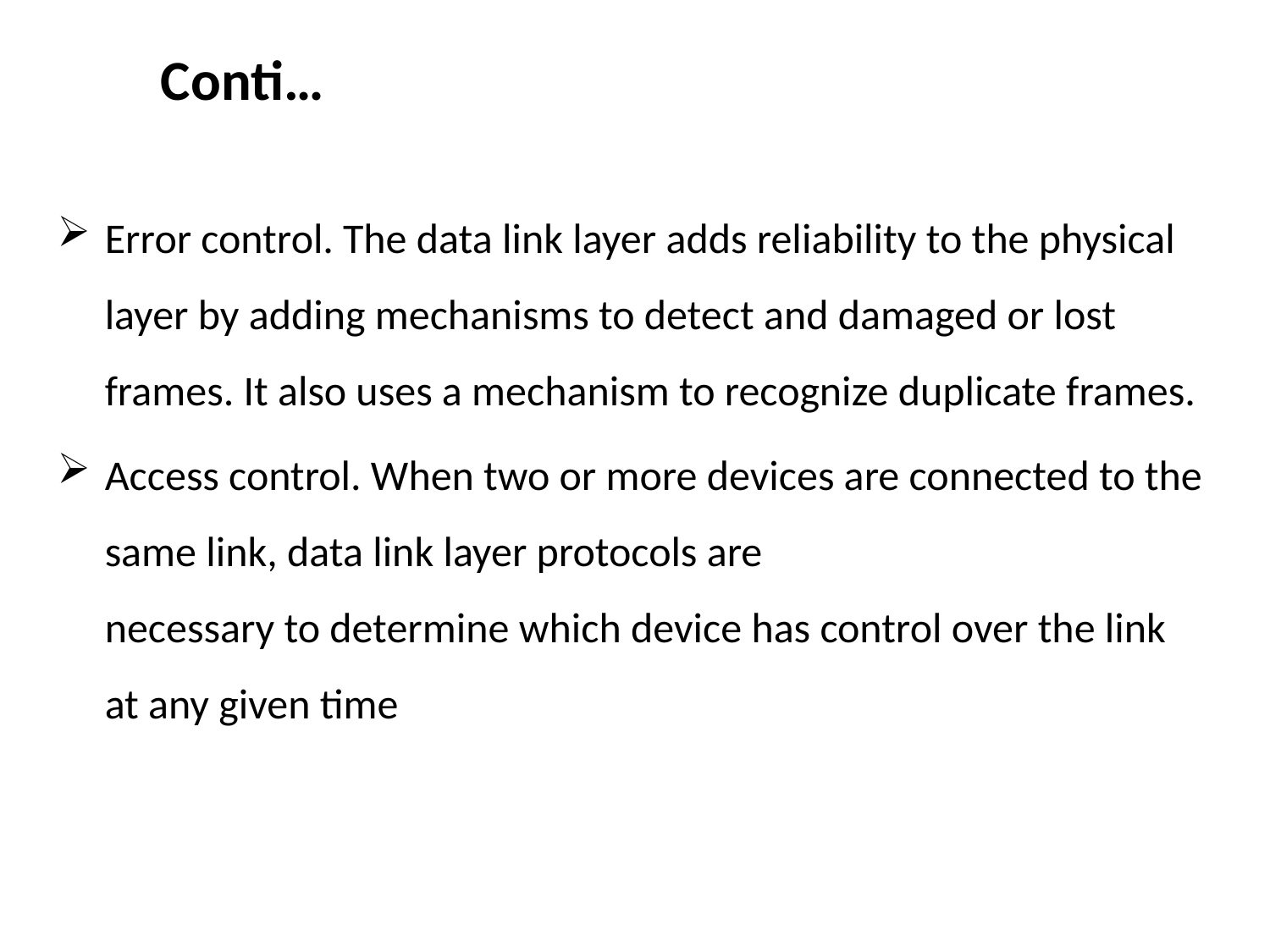

# Conti…
Error control. The data link layer adds reliability to the physical layer by adding mechanisms to detect and damaged or lost frames. It also uses a mechanism to recognize duplicate frames.
Access control. When two or more devices are connected to the same link, data link layer protocols are
necessary to determine which device has control over the link at any given time